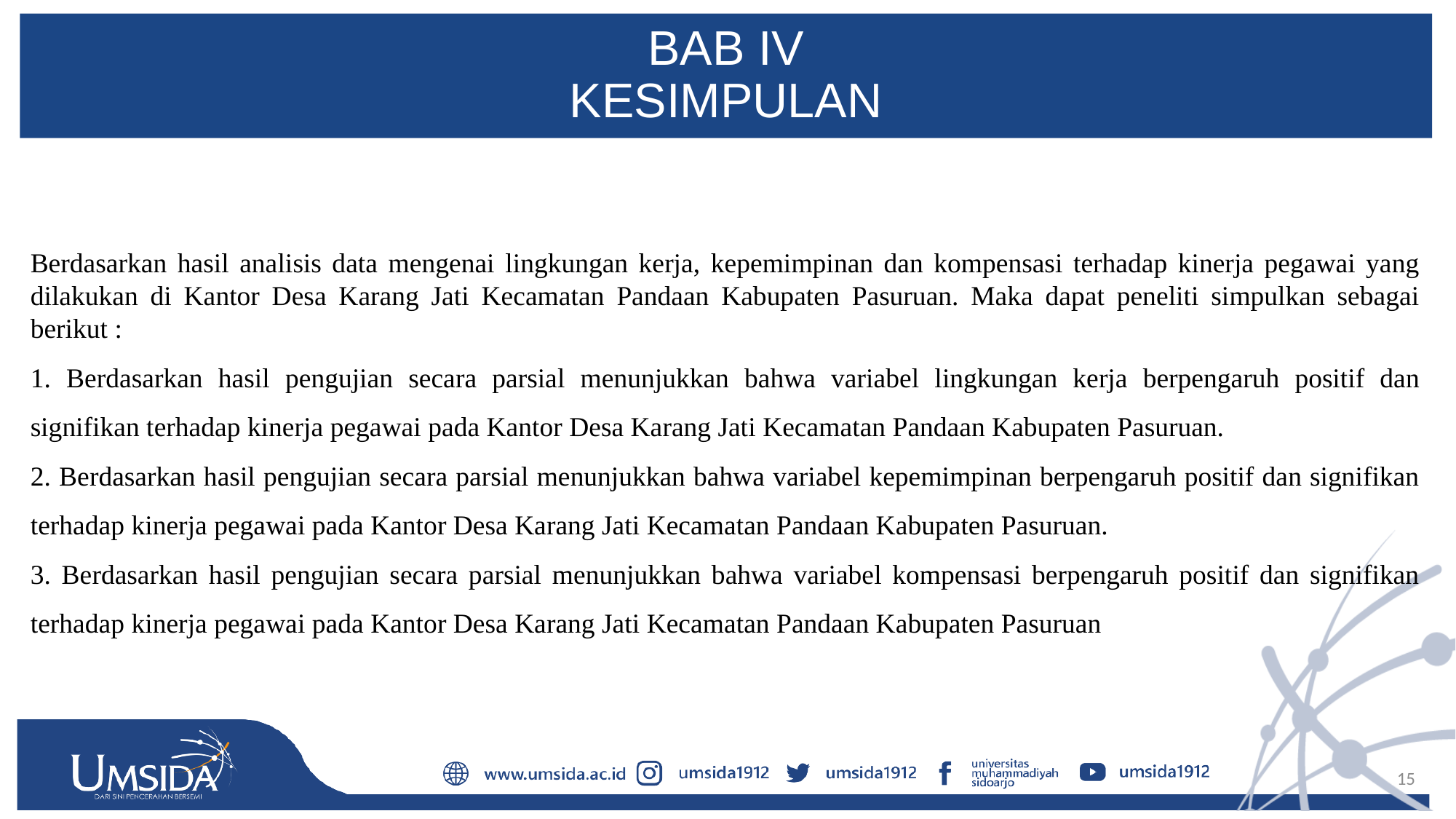

# BAB IV KESIMPULAN
Berdasarkan hasil analisis data mengenai lingkungan kerja, kepemimpinan dan kompensasi terhadap kinerja pegawai yang dilakukan di Kantor Desa Karang Jati Kecamatan Pandaan Kabupaten Pasuruan. Maka dapat peneliti simpulkan sebagai berikut :
1. Berdasarkan hasil pengujian secara parsial menunjukkan bahwa variabel lingkungan kerja berpengaruh positif dan signifikan terhadap kinerja pegawai pada Kantor Desa Karang Jati Kecamatan Pandaan Kabupaten Pasuruan.
2. Berdasarkan hasil pengujian secara parsial menunjukkan bahwa variabel kepemimpinan berpengaruh positif dan signifikan terhadap kinerja pegawai pada Kantor Desa Karang Jati Kecamatan Pandaan Kabupaten Pasuruan.
3. Berdasarkan hasil pengujian secara parsial menunjukkan bahwa variabel kompensasi berpengaruh positif dan signifikan terhadap kinerja pegawai pada Kantor Desa Karang Jati Kecamatan Pandaan Kabupaten Pasuruan